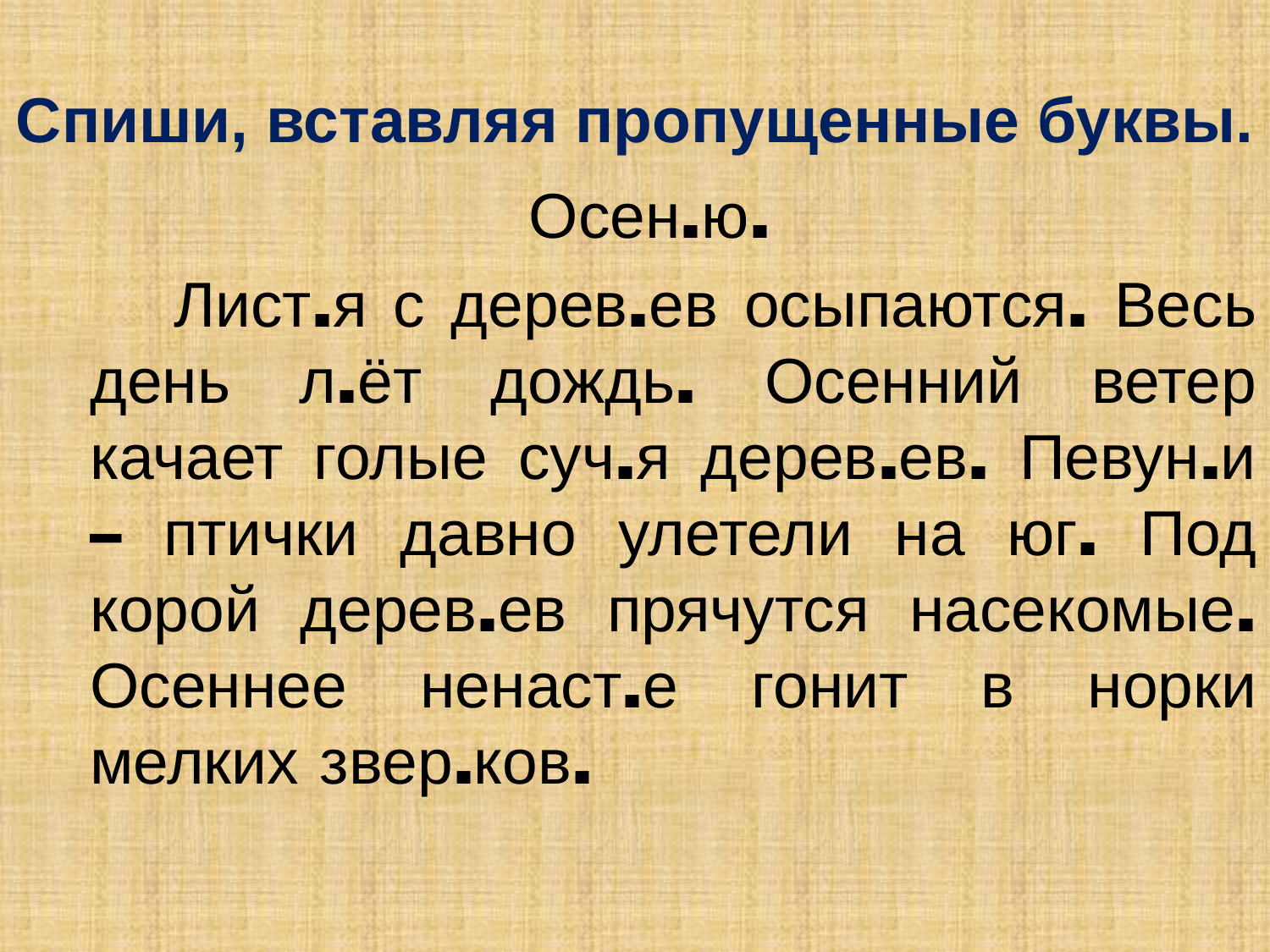

# Спиши, вставляя пропущенные буквы.
Осен.ю.
     Лист.я с дерев.ев осыпаются. Весь день л.ёт дождь. Осенний ветер качает голые суч.я дерев.ев. Певун.и – птички давно улетели на юг. Под корой дерев.ев прячутся насекомые. Осеннее ненаст.е гонит в норки мелких звер.ков.